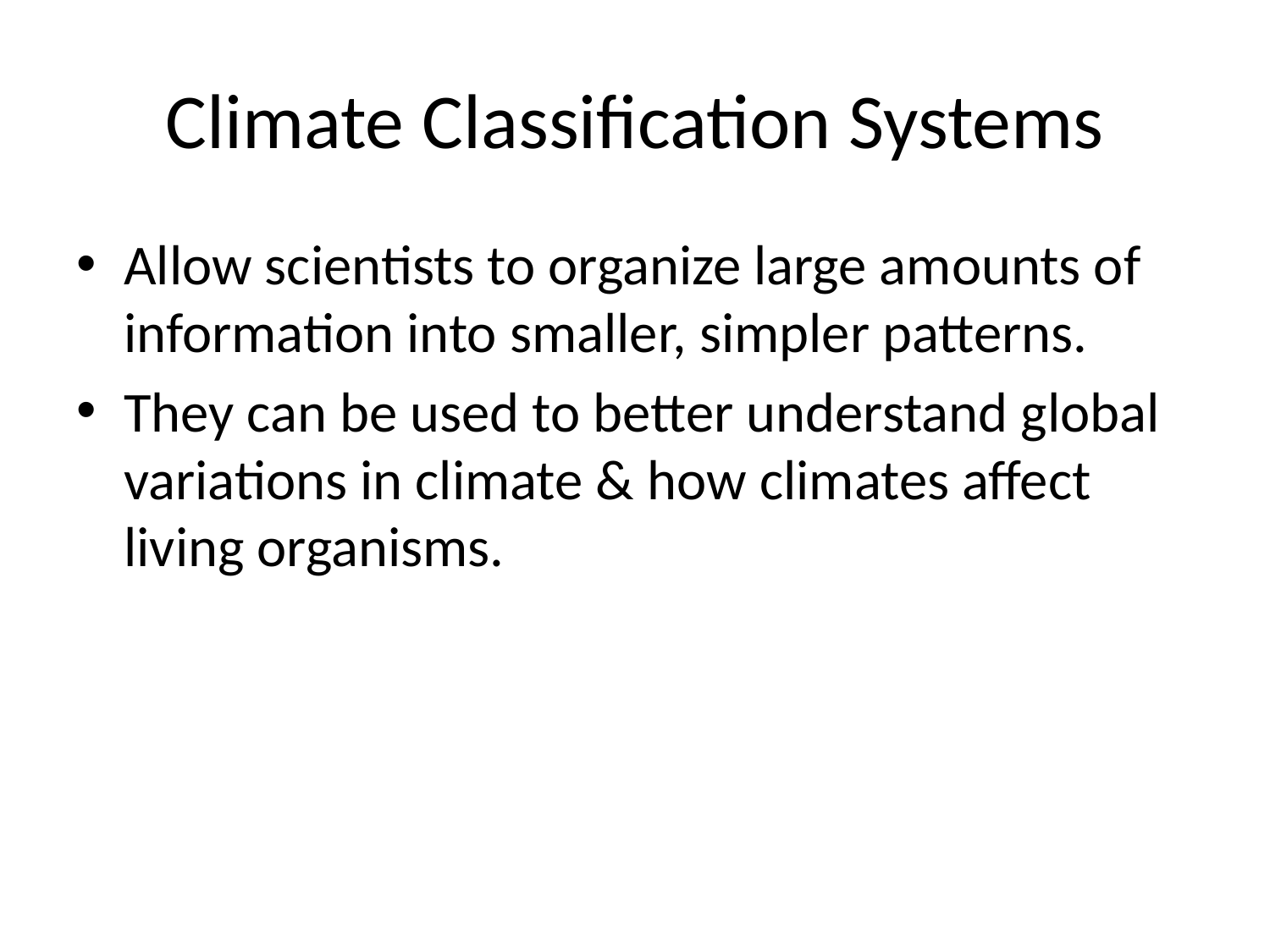

# Climate Classification Systems
Allow scientists to organize large amounts of information into smaller, simpler patterns.
They can be used to better understand global variations in climate & how climates affect living organisms.